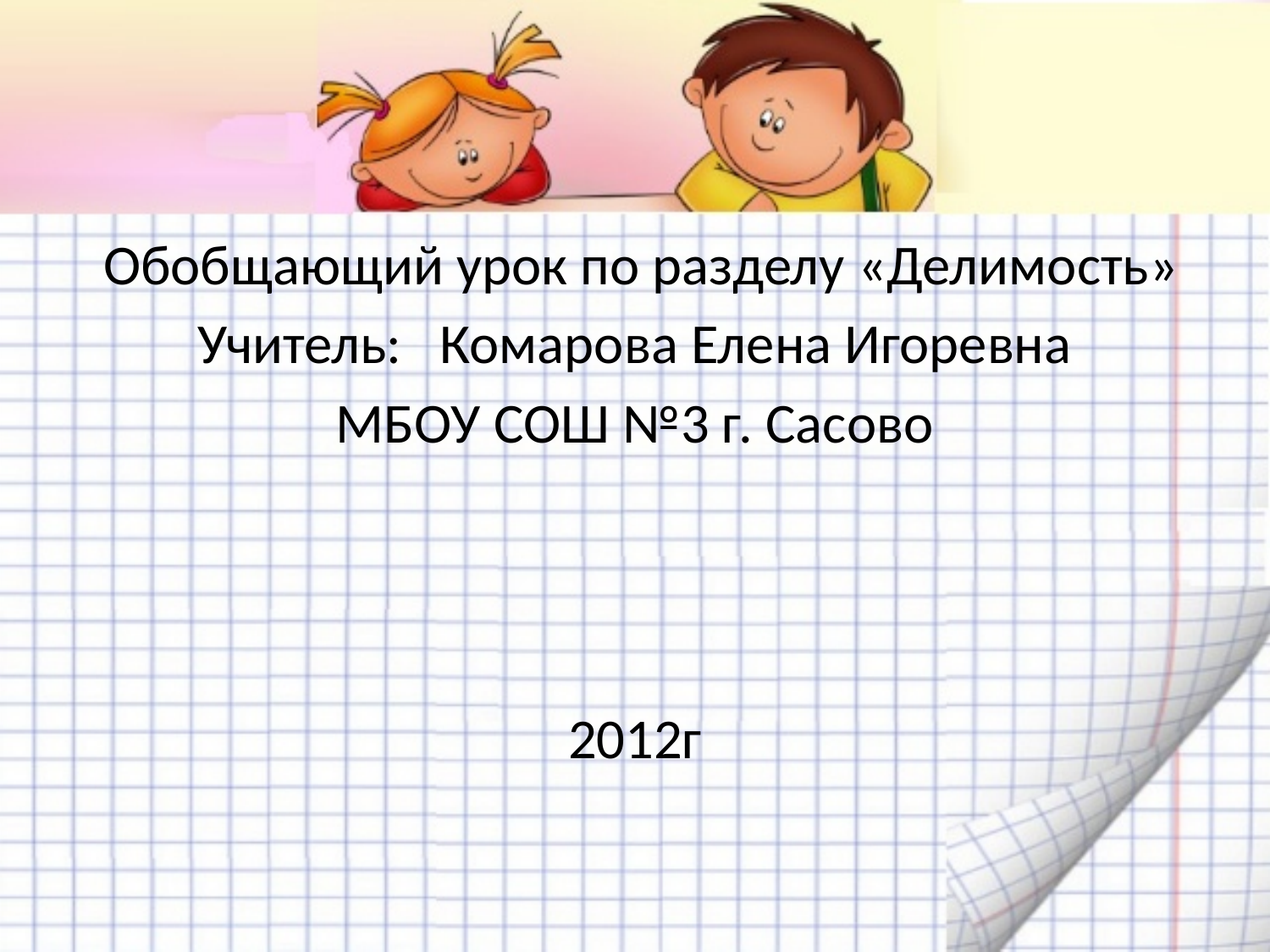

#
 Обобщающий урок по разделу «Делимость»
Учитель:   Комарова Елена Игоревна
МБОУ СОШ №3 г. Сасово

2012г